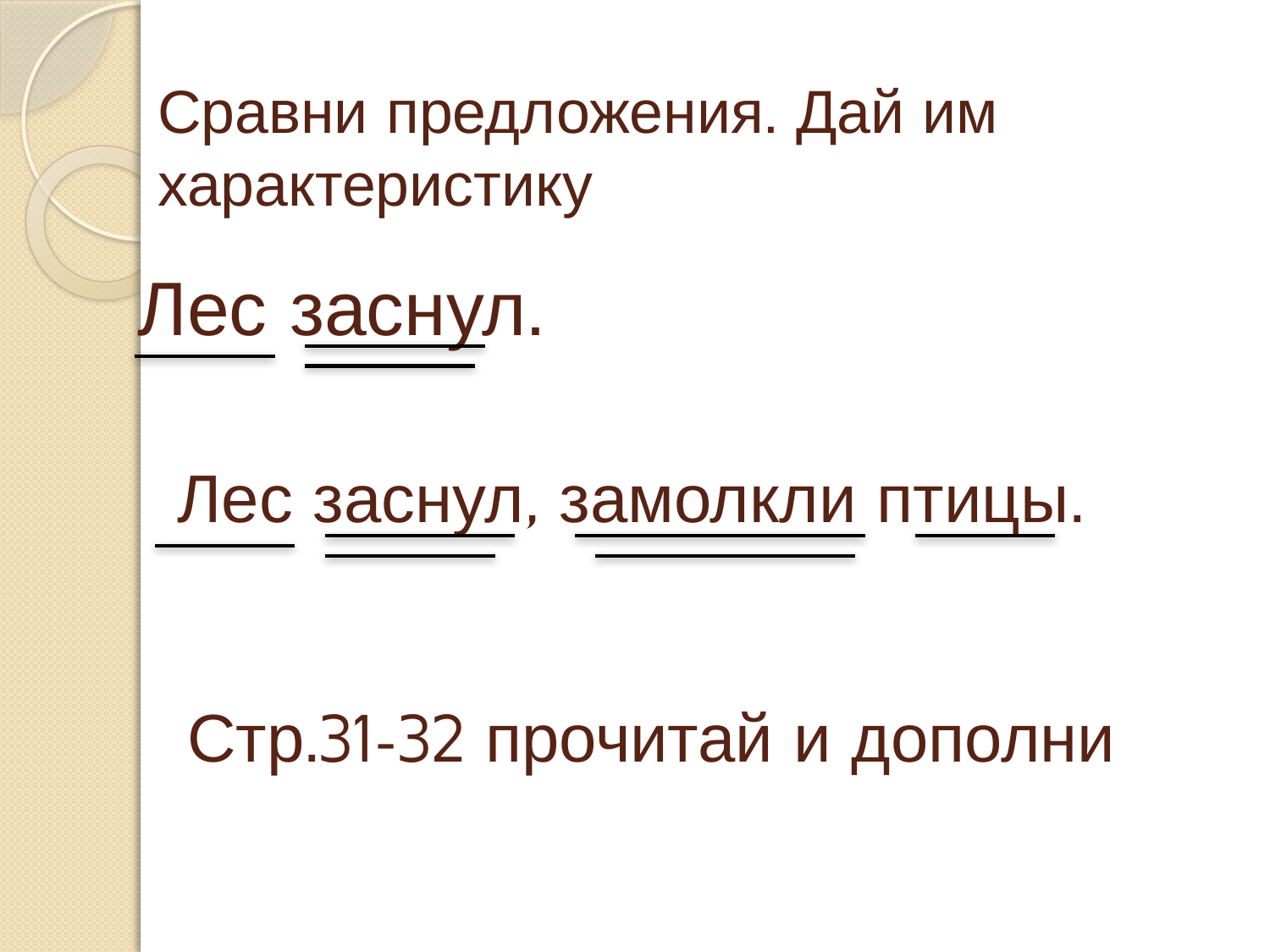

# Сравни предложения. Дай им характеристику
Лес заснул.
Лес заснул, замолкли птицы.

Стр.31-32 прочитай и дополни